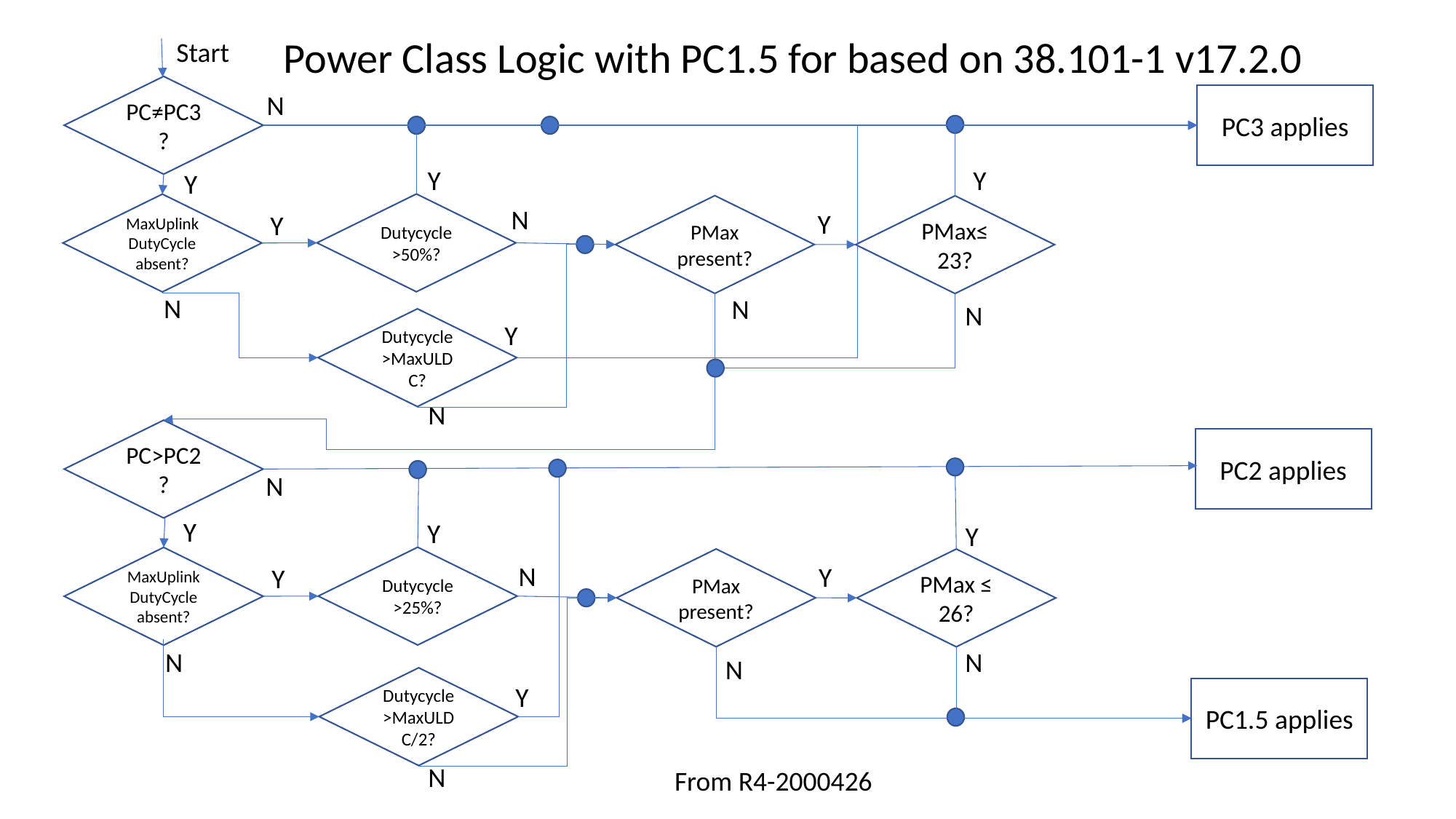

Power Class Logic with PC1.5 for based on 38.101-1 v17.2.0
Start
PC≠PC3?
N
PC3 applies

Y
Y
Y
Dutycycle >50%?
MaxUplinkDutyCycle absent?
PMax present?
PMax≤23?
N
Y
Y

N
N
N
Dutycycle >MaxULDC?
Y

N
PC>PC2?
PC2 applies

N
Y
Y
Y
Dutycycle >25%?
MaxUplinkDutyCycle absent?
PMax present?
PMax ≤ 26?
N
Y
Y

N
N
N
Dutycycle >MaxULDC/2?
Y
PC1.5 applies

N
From R4-2000426